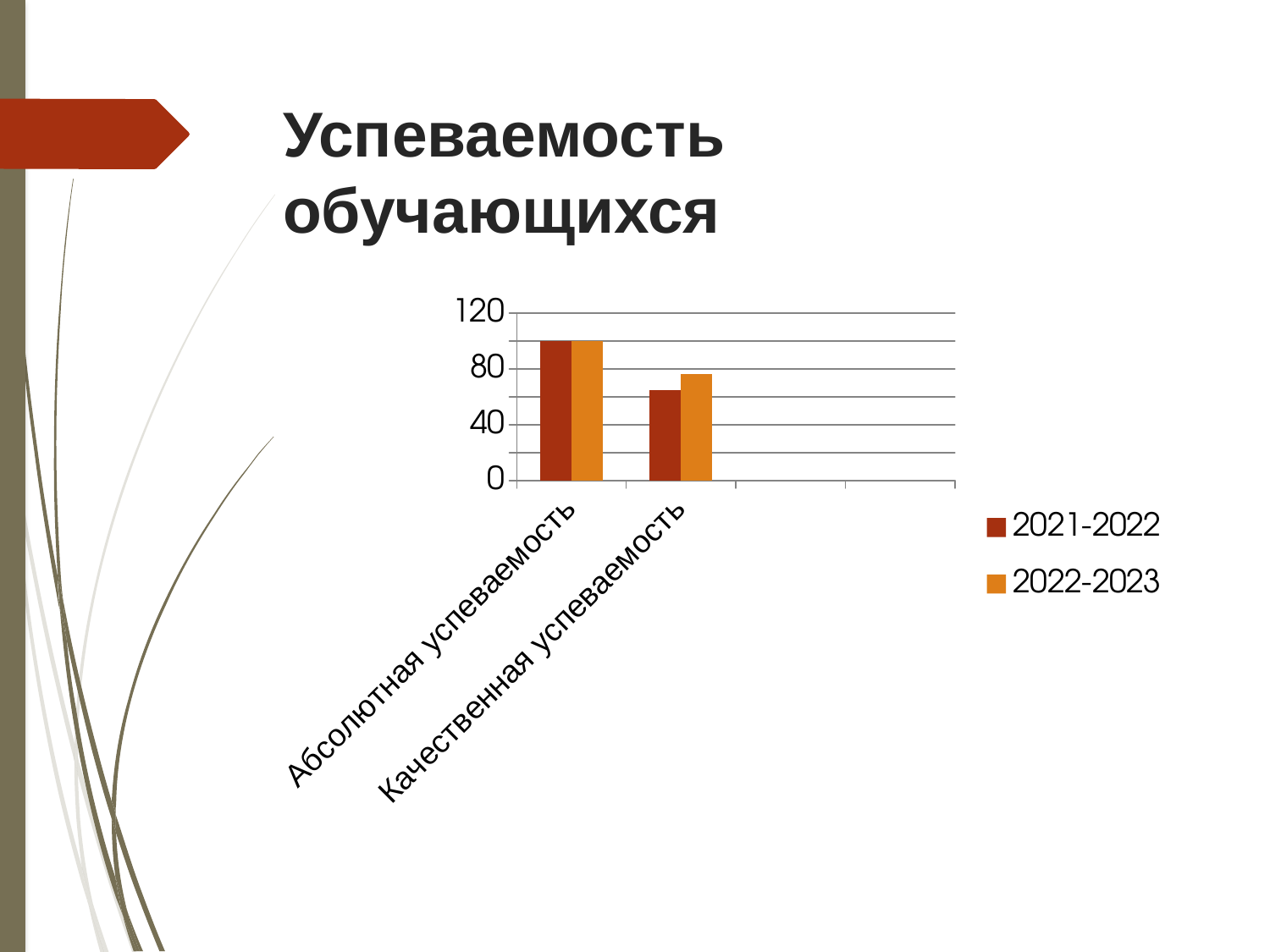

# Успеваемость обучающихся

### Chart

| Category | 2021-2022 | 2022-2023 |
|---|---|---|
| Абсолютная успеваемость | 100.0 | 100.0 |
| Качественная успеваемость | 65.0 | 76.0 |